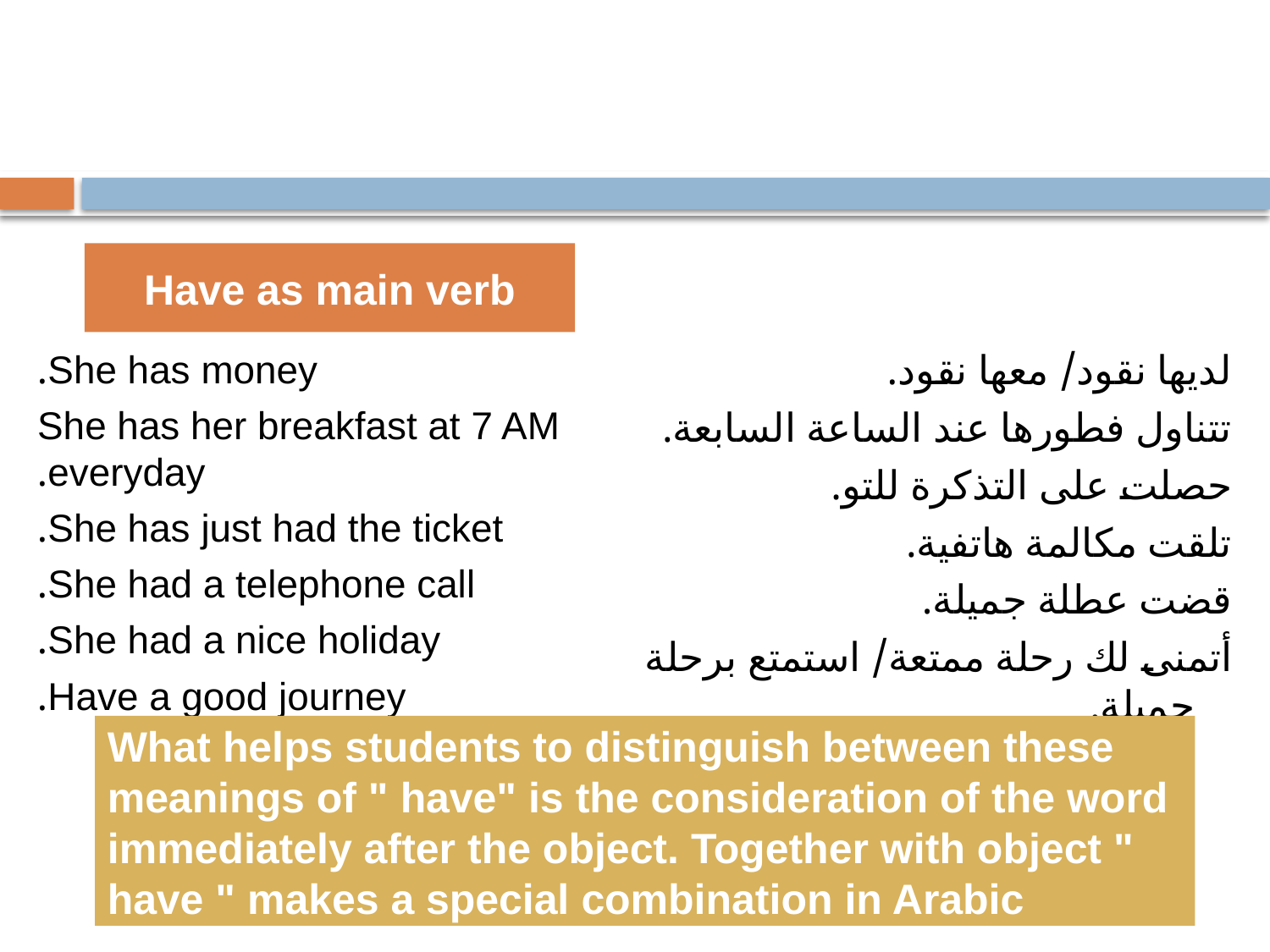

Have as main verb
She has money.
She has her breakfast at 7 AM everyday.
She has just had the ticket.
She had a telephone call.
She had a nice holiday.
Have a good journey.
لديها نقود/ معها نقود.
تتناول فطورها عند الساعة السابعة.
حصلت على التذكرة للتو.
تلقت مكالمة هاتفية.
قضت عطلة جميلة.
أتمنى لك رحلة ممتعة/ استمتع برحلة جميلة.
What helps students to distinguish between these meanings of " have" is the consideration of the word immediately after the object. Together with object " have " makes a special combination in Arabic